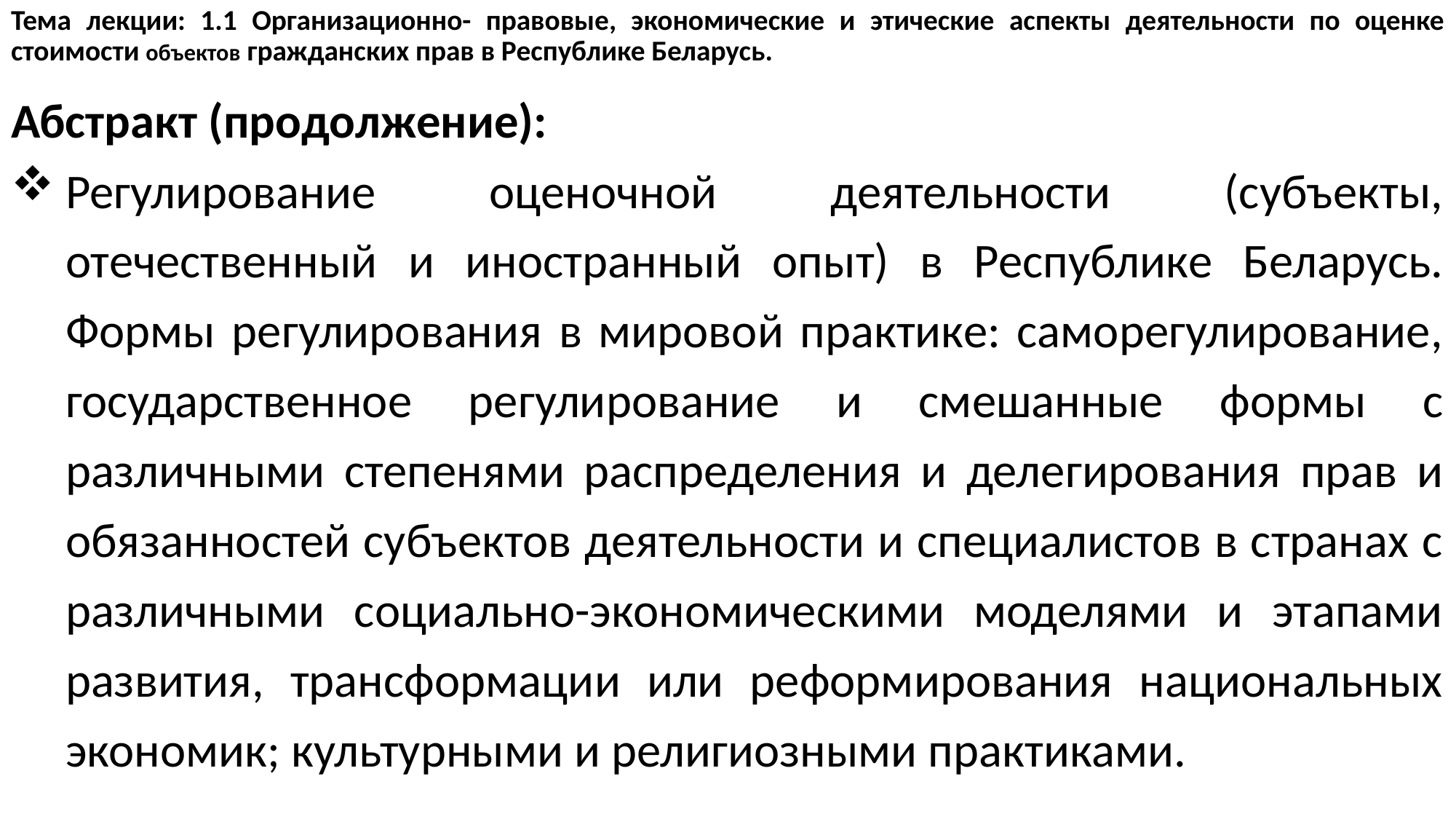

# Тема лекции: 1.1 Организационно- правовые, экономические и этические аспекты деятельности по оценке стоимости объектов гражданских прав в Республике Беларусь.
Абстракт (продолжение):
Регулирование оценочной деятельности (субъекты, отечественный и иностранный опыт) в Республике Беларусь. Формы регулирования в мировой практике: саморегулирование, государственное регулирование и смешанные формы с различными степенями распределения и делегирования прав и обязанностей субъектов деятельности и специалистов в странах с различными социально-экономическими моделями и этапами развития, трансформации или реформирования национальных экономик; культурными и религиозными практиками.